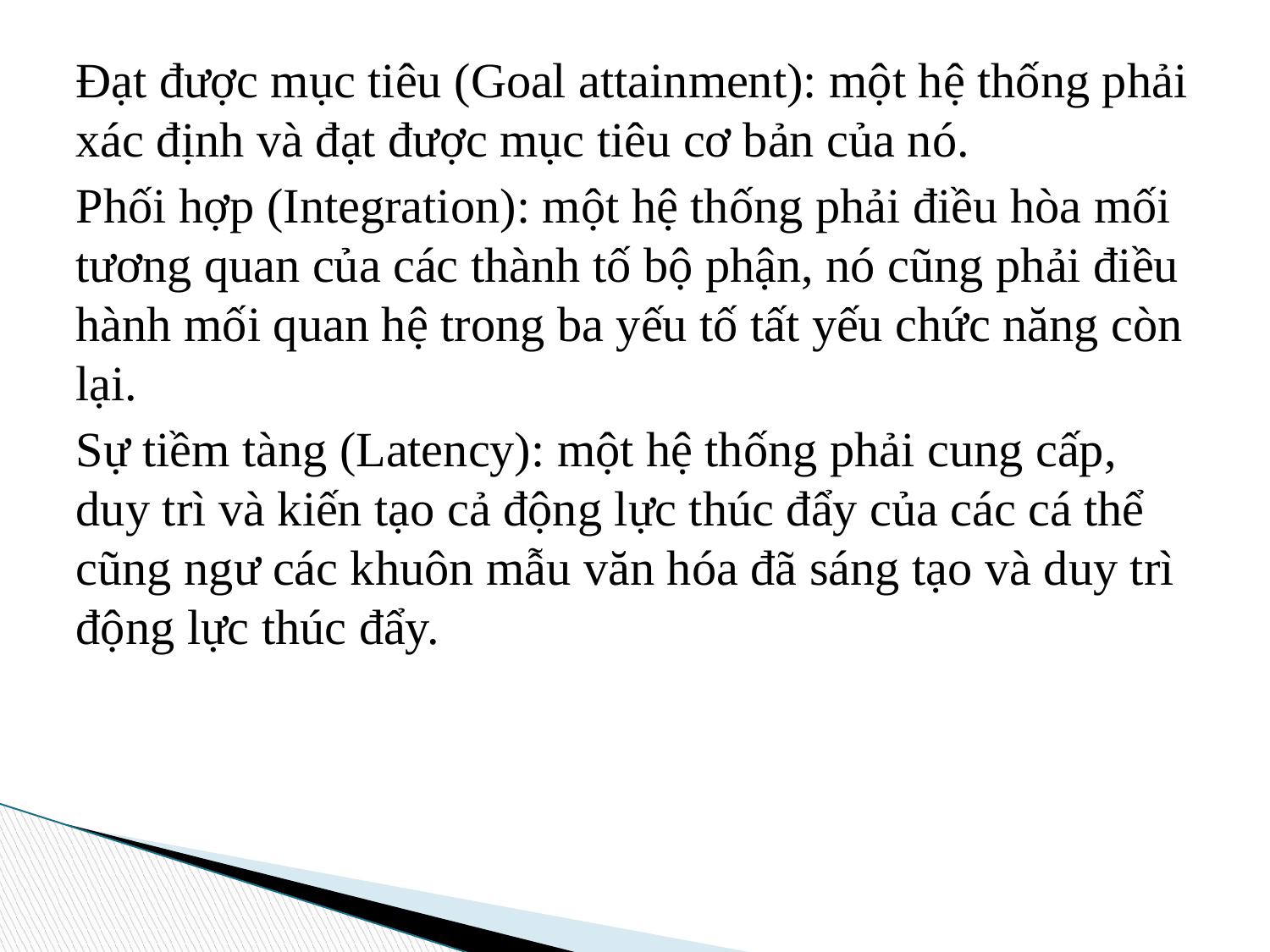

Đạt được mục tiêu (Goal attainment): một hệ thống phải xác định và đạt được mục tiêu cơ bản của nó.
Phối hợp (Integration): một hệ thống phải điều hòa mối tương quan của các thành tố bộ phận, nó cũng phải điều hành mối quan hệ trong ba yếu tố tất yếu chức năng còn lại.
Sự tiềm tàng (Latency): một hệ thống phải cung cấp, duy trì và kiến tạo cả động lực thúc đẩy của các cá thể cũng ngư các khuôn mẫu văn hóa đã sáng tạo và duy trì động lực thúc đẩy.